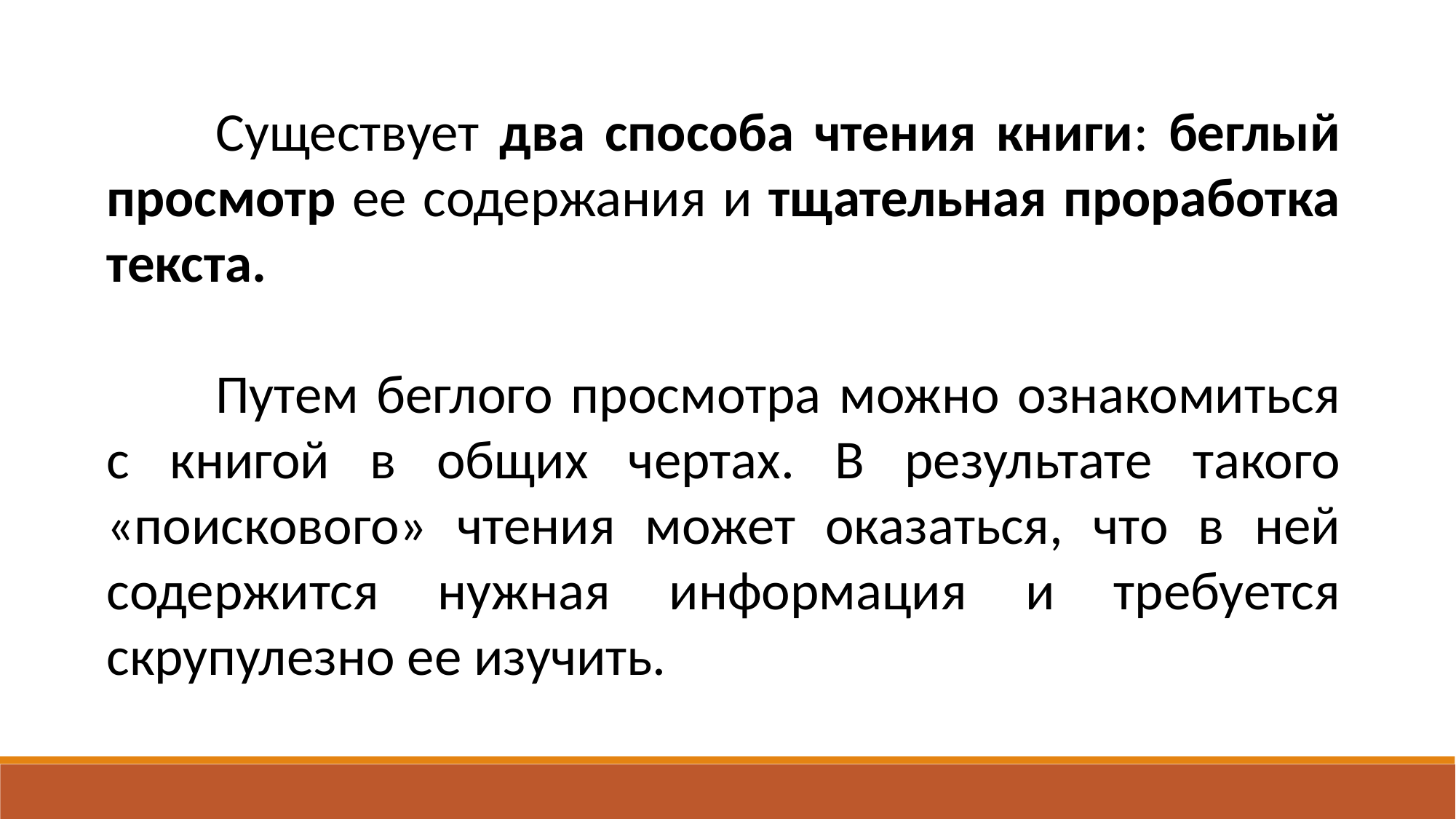

Существует два способа чтения книги: беглый просмотр ее содержания и тщательная проработка текста.

	Путем беглого просмотра можно ознакомиться с книгой в общих чертах. В результате такого «поискового» чтения может оказаться, что в ней содержится нужная информация и требуется скрупулезно ее изучить.